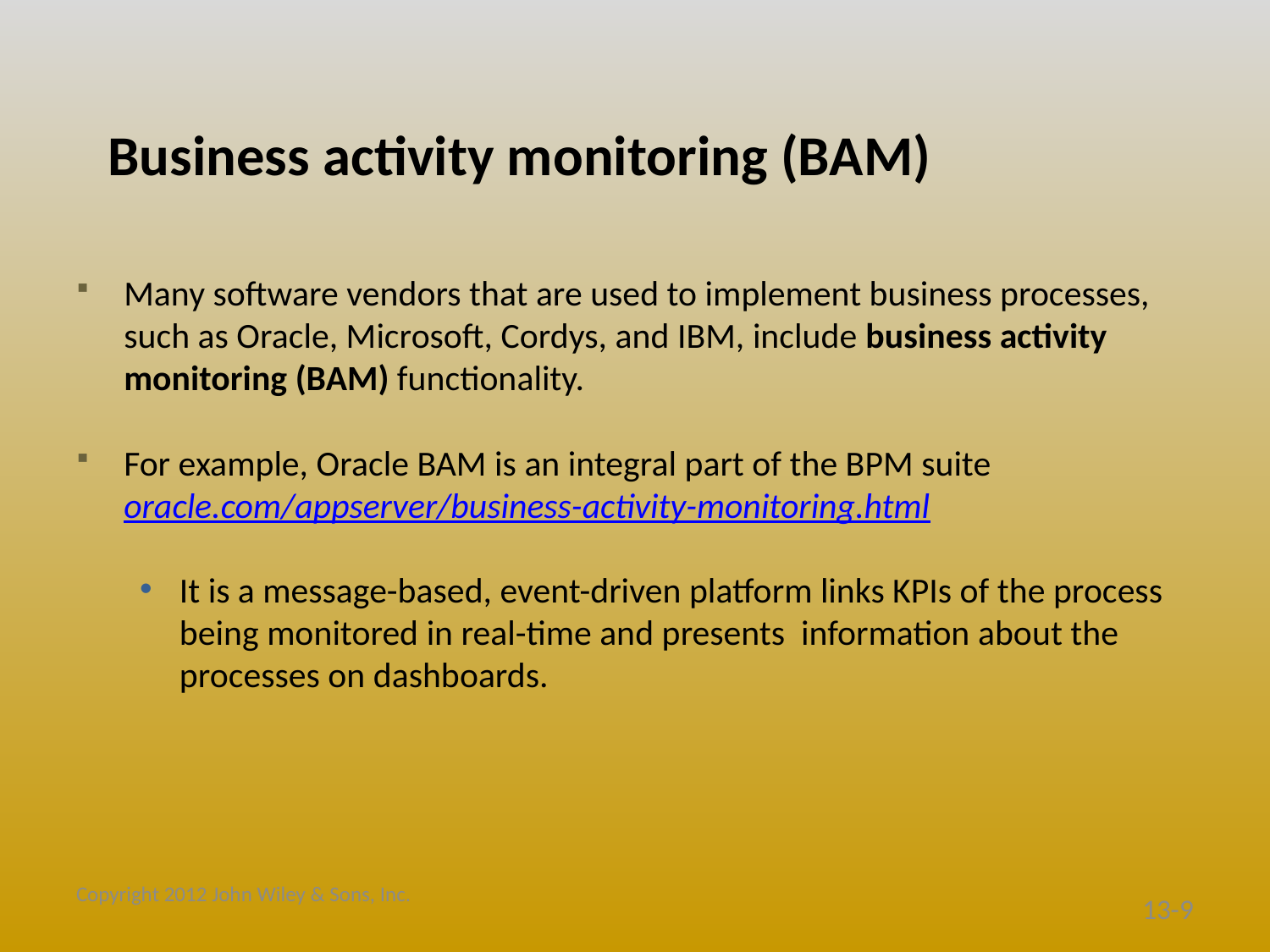

# Business activity monitoring (BAM)
Many software vendors that are used to implement business processes, such as Oracle, Microsoft, Cordys, and IBM, include business activity monitoring (BAM) functionality.
For example, Oracle BAM is an integral part of the BPM suite oracle.com/appserver/business-activity-monitoring.html
It is a message-based, event-driven platform links KPIs of the process being monitored in real-time and presents  information about the processes on dashboards.
Copyright 2012 John Wiley & Sons, Inc.
13-9